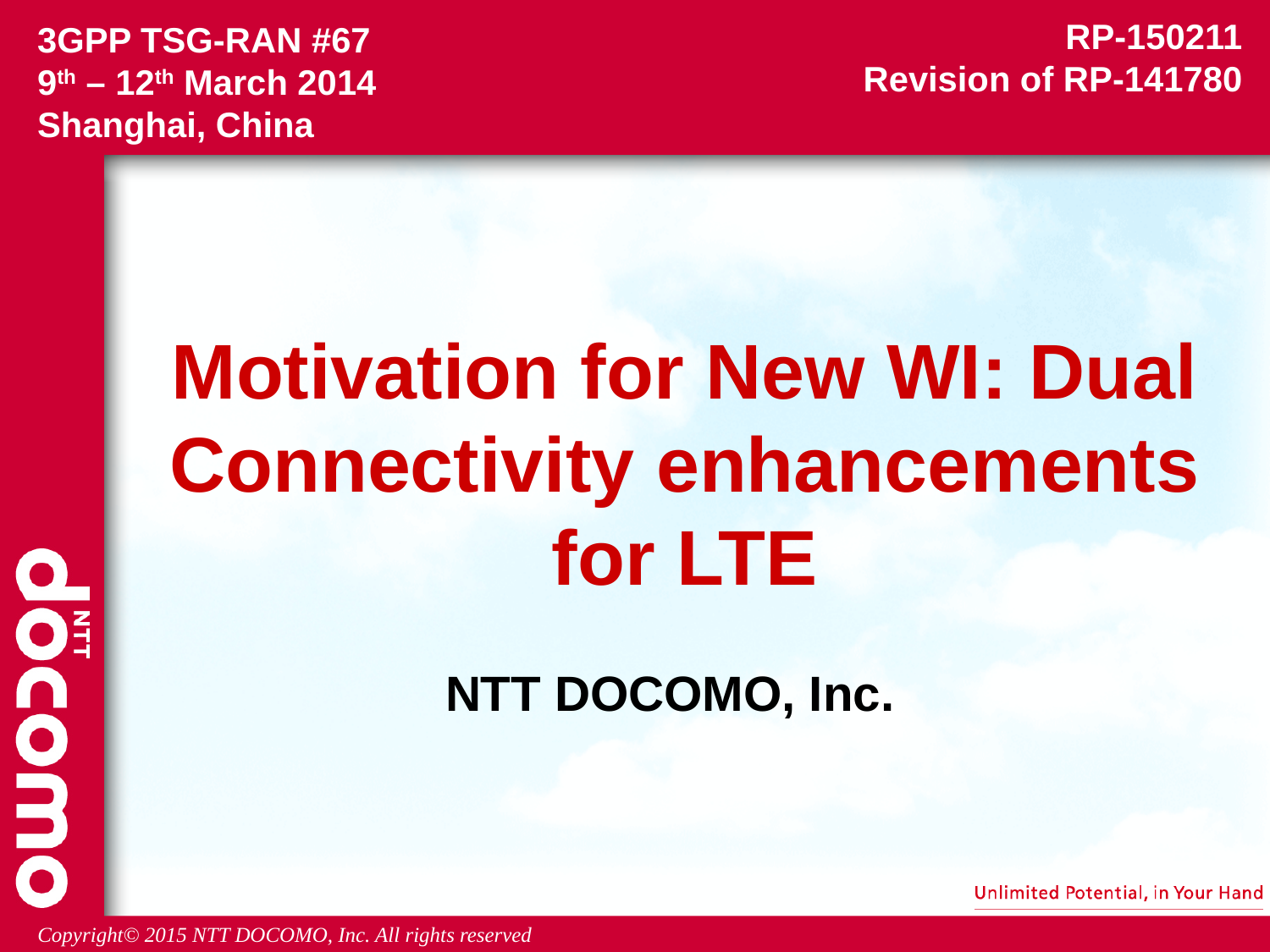

RP-150211
Revision of RP-141780
3GPP TSG-RAN #67
9th – 12th March 2014
Shanghai, China
# Motivation for New WI: Dual Connectivity enhancements for LTE
NTT DOCOMO, Inc.

Copyright© 2015 NTT DOCOMO, Inc. All rights reserved